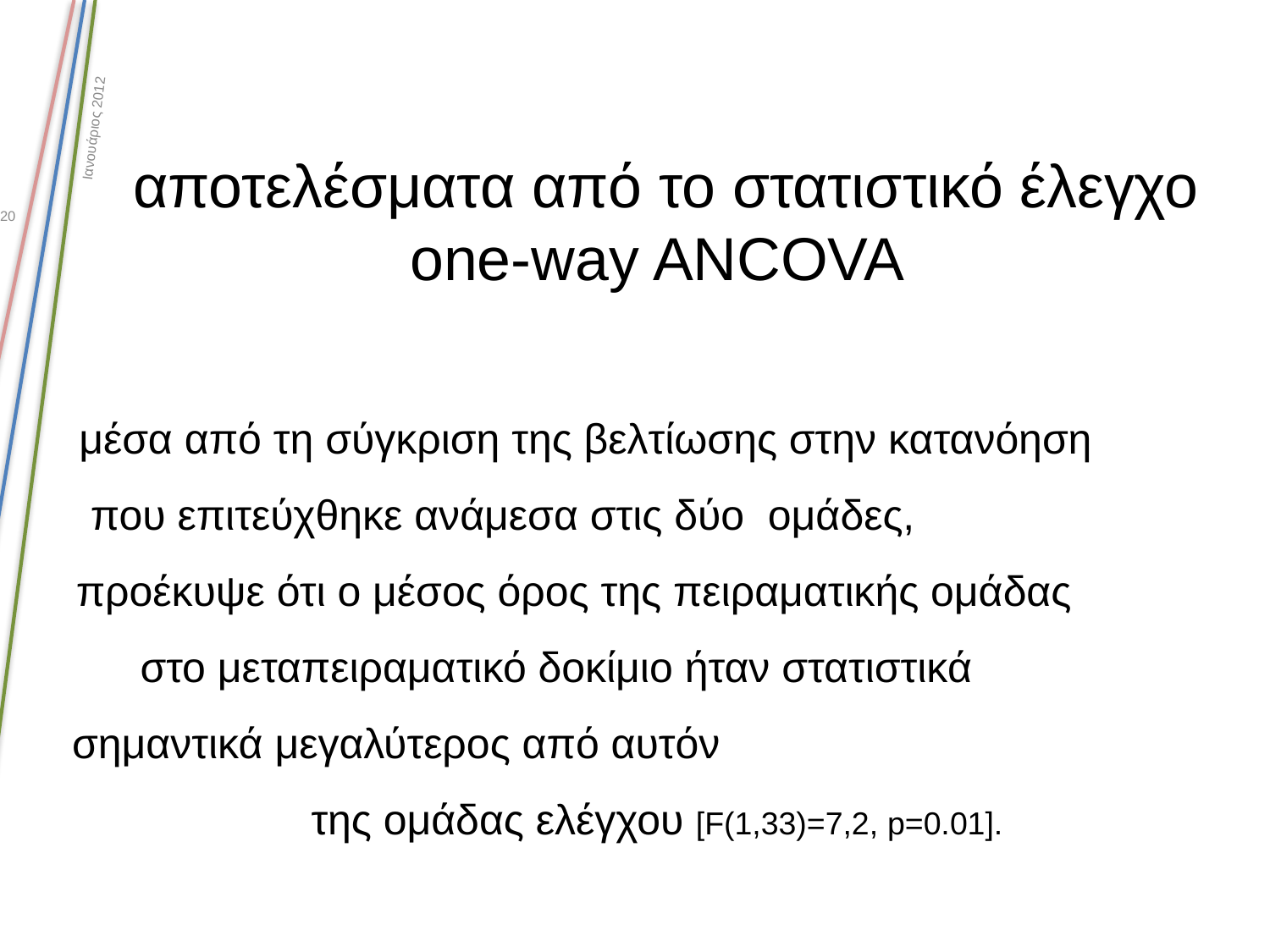

Ιανουάριος 2012
# αποτελέσματα από το στατιστικό έλεγχο one-way ANCOVA
20
    μέσα από τη σύγκριση της βελτίωσης στην κατανόηση             που επιτεύχθηκε ανάμεσα στις δύο  ομάδες,                           προέκυψε ότι ο μέσος όρος της πειραματικής ομάδας               στο μεταπειραματικό δοκίμιο ήταν στατιστικά                  σημαντικά μεγαλύτερος από αυτόν                                             της ομάδας ελέγχου [F(1,33)=7,2, p=0.01].